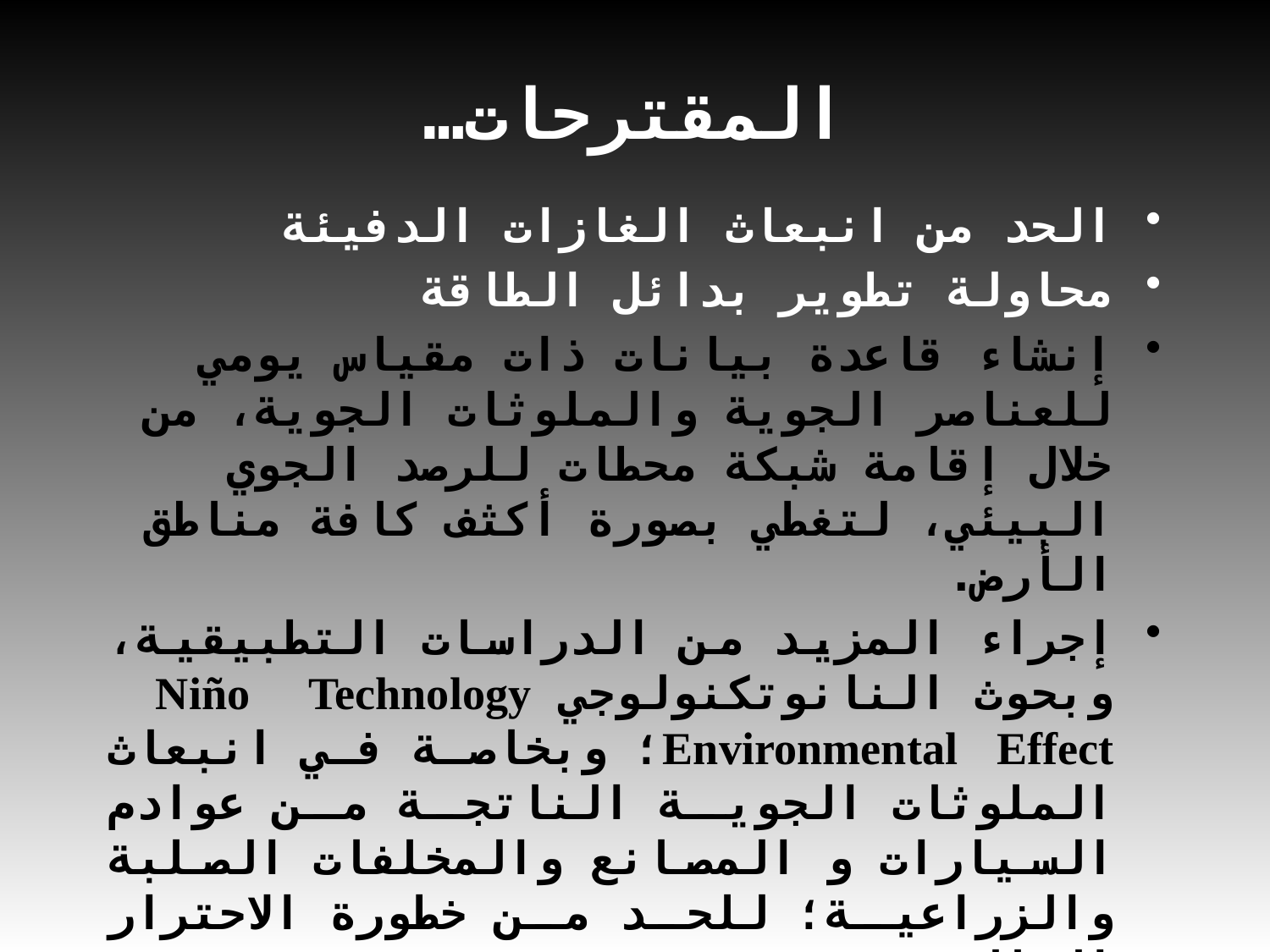

# المقترحات…
الحد من انبعاث الغازات الدفيئة
محاولة تطوير بدائل الطاقة
إنشاء قاعدة بيانات ذات مقياس يومي للعناصر الجوية والملوثات الجوية، من خلال إقامة شبكة محطات للرصد الجوي البيئي، لتغطي بصورة أكثف كافة مناطق الأرض.
إجراء المزيد من الدراسات التطبيقية، وبحوث النانوتكنولوجي Niño Technology Environmental Effect؛ وبخاصة في انبعاث الملوثات الجوية الناتجة من عوادم السيارات و المصانع والمخلفات الصلبة والزراعية؛ للحد من خطورة الاحترار العالمي.
الجمع بين أي من الأفكار المتعلقة بدراسة التغيير المناخي والخروج بخطة لحماية الحياة البشرية!